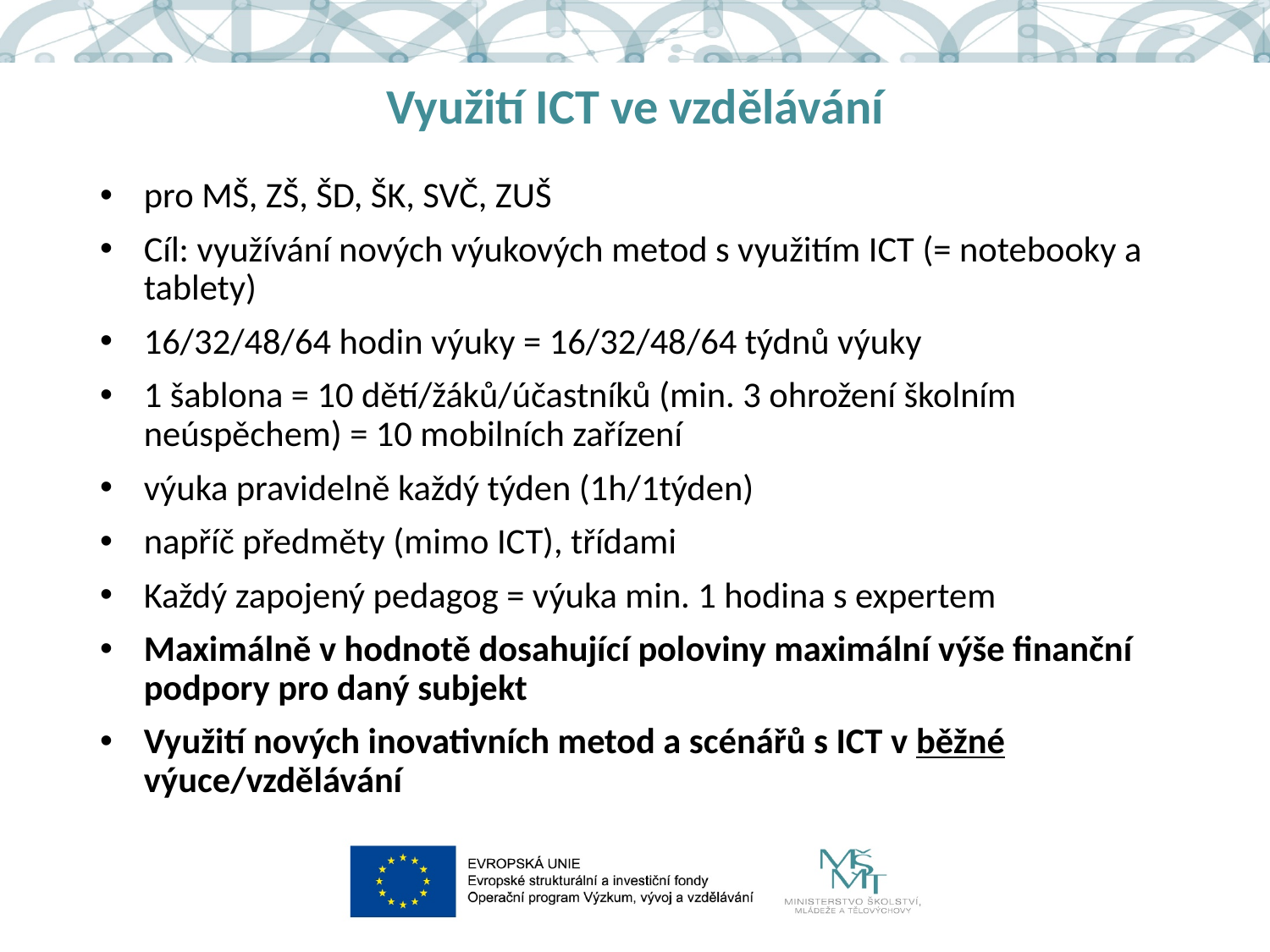

# Využití ICT ve vzdělávání
pro MŠ, ZŠ, ŠD, ŠK, SVČ, ZUŠ
Cíl: využívání nových výukových metod s využitím ICT (= notebooky a tablety)
16/32/48/64 hodin výuky = 16/32/48/64 týdnů výuky
1 šablona = 10 dětí/žáků/účastníků (min. 3 ohrožení školním neúspěchem) = 10 mobilních zařízení
výuka pravidelně každý týden (1h/1týden)
napříč předměty (mimo ICT), třídami
Každý zapojený pedagog = výuka min. 1 hodina s expertem
Maximálně v hodnotě dosahující poloviny maximální výše finanční podpory pro daný subjekt
Využití nových inovativních metod a scénářů s ICT v běžné výuce/vzdělávání